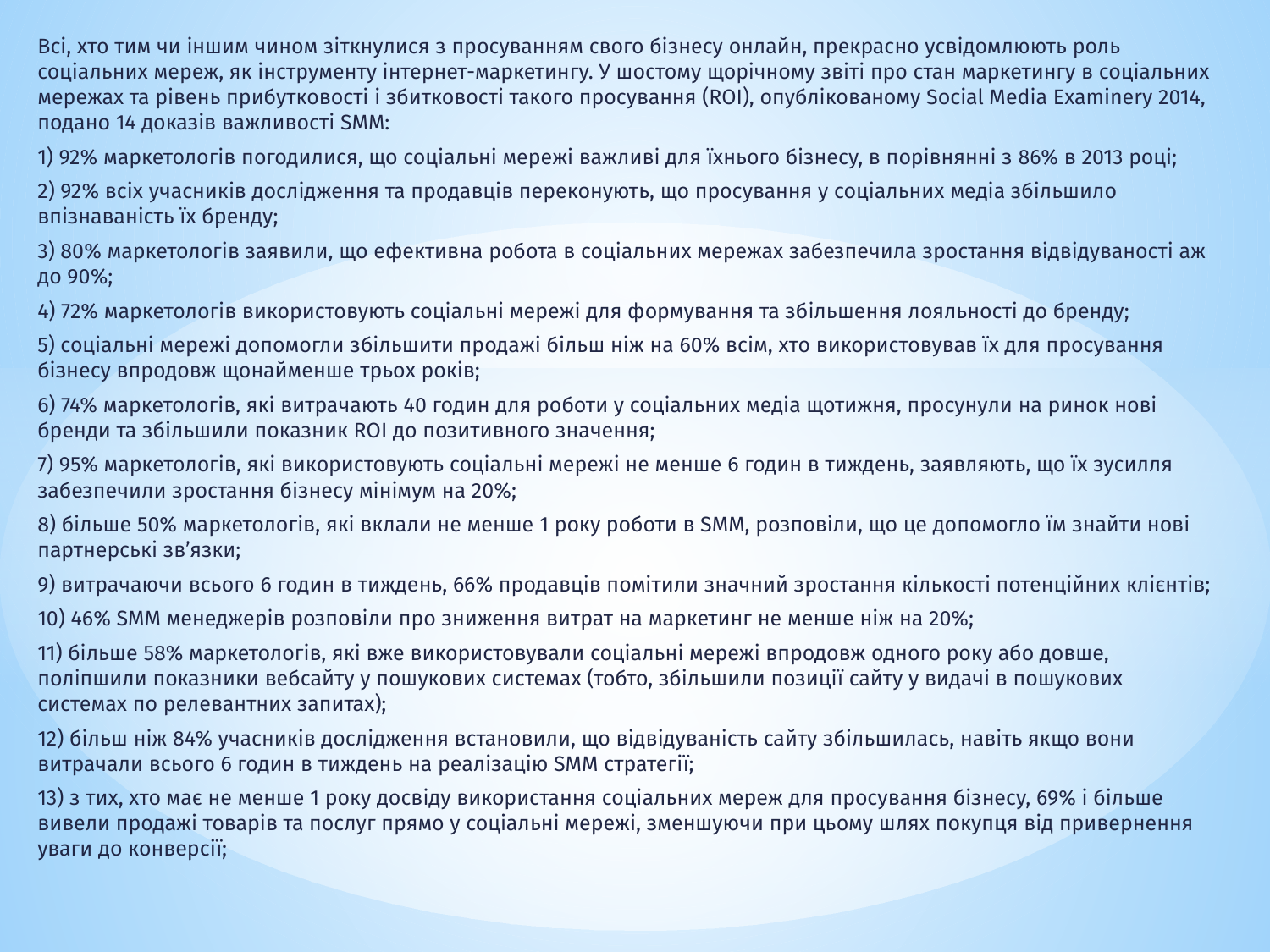

Всі, хто тим чи іншим чином зіткнулися з просуванням свого бізнесу онлайн, прекрасно усвідомлюють роль соціальних мереж, як інструменту інтернет-маркетингу. У шостому щорічному звіті про стан маркетингу в соціальних мережах та рівень прибутковості і збитковості такого просування (ROI), опублікованому Social Media Examinerу 2014, подано 14 доказів важливості SMM:
1) 92% маркетологів погодилися, що соціальні мережі важливі для їхнього бізнесу, в порівнянні з 86% в 2013 році;
2) 92% всіх учасників дослідження та продавців переконують, що просування у соціальних медіа збільшило впізнаваність їх бренду;
3) 80% маркетологів заявили, що ефективна робота в соціальних мережах забезпечила зростання відвідуваності аж до 90%;
4) 72% маркетологів використовують соціальні мережі для формування та збільшення лояльності до бренду;
5) соціальні мережі допомогли збільшити продажі більш ніж на 60% всім, хто використовував їх для просування бізнесу впродовж щонайменше трьох років;
6) 74% маркетологів, які витрачають 40 годин для роботи у соціальних медіа щотижня, просунули на ринок нові бренди та збільшили показник ROI до позитивного значення;
7) 95% маркетологів, які використовують соціальні мережі не менше 6 годин в тиждень, заявляють, що їх зусилля забезпечили зростання бізнесу мінімум на 20%;
8) більше 50% маркетологів, які вклали не менше 1 року роботи в SMM, розповіли, що це допомогло їм знайти нові партнерські зв’язки;
9) витрачаючи всього 6 годин в тиждень, 66% продавців помітили значний зростання кількості потенційних клієнтів;
10) 46% SMM менеджерів розповіли про зниження витрат на маркетинг не менше ніж на 20%;
11) більше 58% маркетологів, які вже використовували соціальні мережі впродовж одного року або довше, поліпшили показники вебсайту у пошукових системах (тобто, збільшили позиції сайту у видачі в пошукових системах по релевантних запитах);
12) більш ніж 84% учасників дослідження встановили, що відвідуваність сайту збільшилась, навіть якщо вони витрачали всього 6 годин в тиждень на реалізацію SMM стратегії;
13) з тих, хто має не менше 1 року досвіду використання соціальних мереж для просування бізнесу, 69% і більше вивели продажі товарів та послуг прямо у соціальні мережі, зменшуючи при цьому шлях покупця від привернення уваги до конверсії;